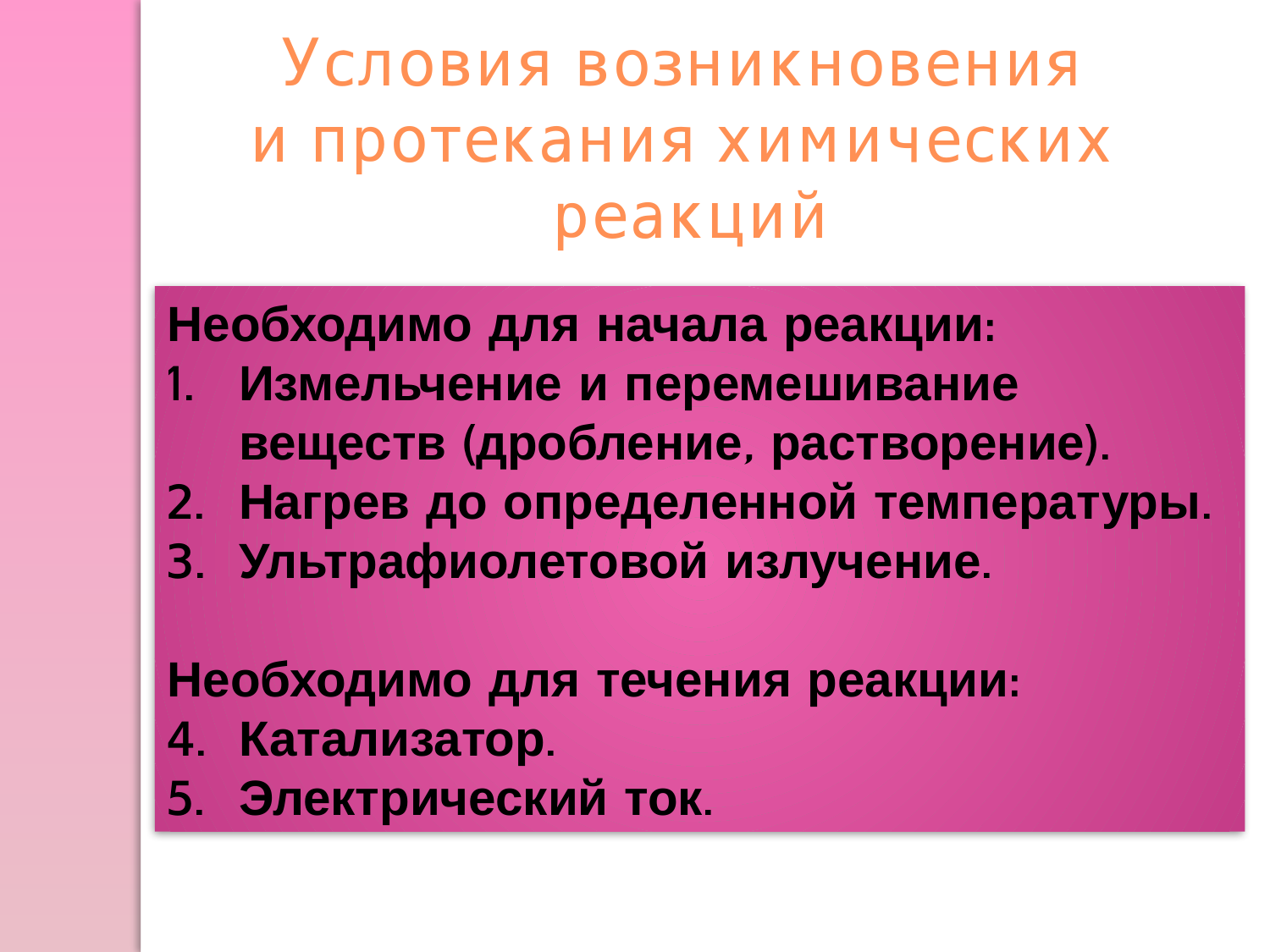

Условия возникновения
и протекания химических
 реакций
Необходимо для начала реакции:
Измельчение и перемешивание веществ (дробление, растворение).
Нагрев до определенной температуры.
Ультрафиолетовой излучение.

Необходимо для течения реакции:
Катализатор.
Электрический ток.